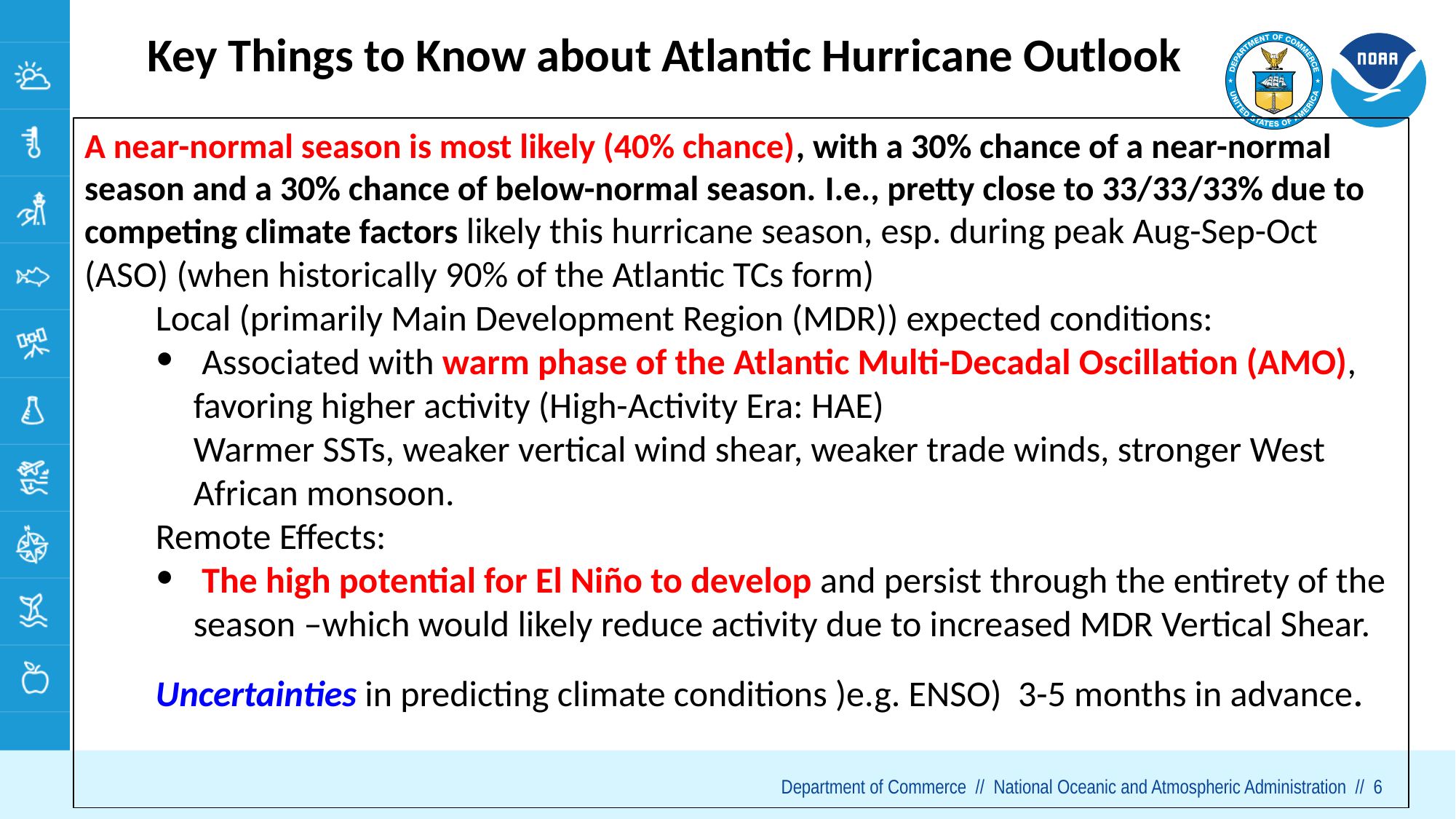

# Key Things to Know about Atlantic Hurricane Outlook
A near-normal season is most likely (40% chance), with a 30% chance of a near-normal season and a 30% chance of below-normal season. I.e., pretty close to 33/33/33% due to competing climate factors likely this hurricane season, esp. during peak Aug-Sep-Oct (ASO) (when historically 90% of the Atlantic TCs form)
Local (primarily Main Development Region (MDR)) expected conditions:
 Associated with warm phase of the Atlantic Multi-Decadal Oscillation (AMO), favoring higher activity (High-Activity Era: HAE)
Warmer SSTs, weaker vertical wind shear, weaker trade winds, stronger West African monsoon.
Remote Effects:
 The high potential for El Niño to develop and persist through the entirety of the season –which would likely reduce activity due to increased MDR Vertical Shear.

Uncertainties in predicting climate conditions )e.g. ENSO)  3-5 months in advance.